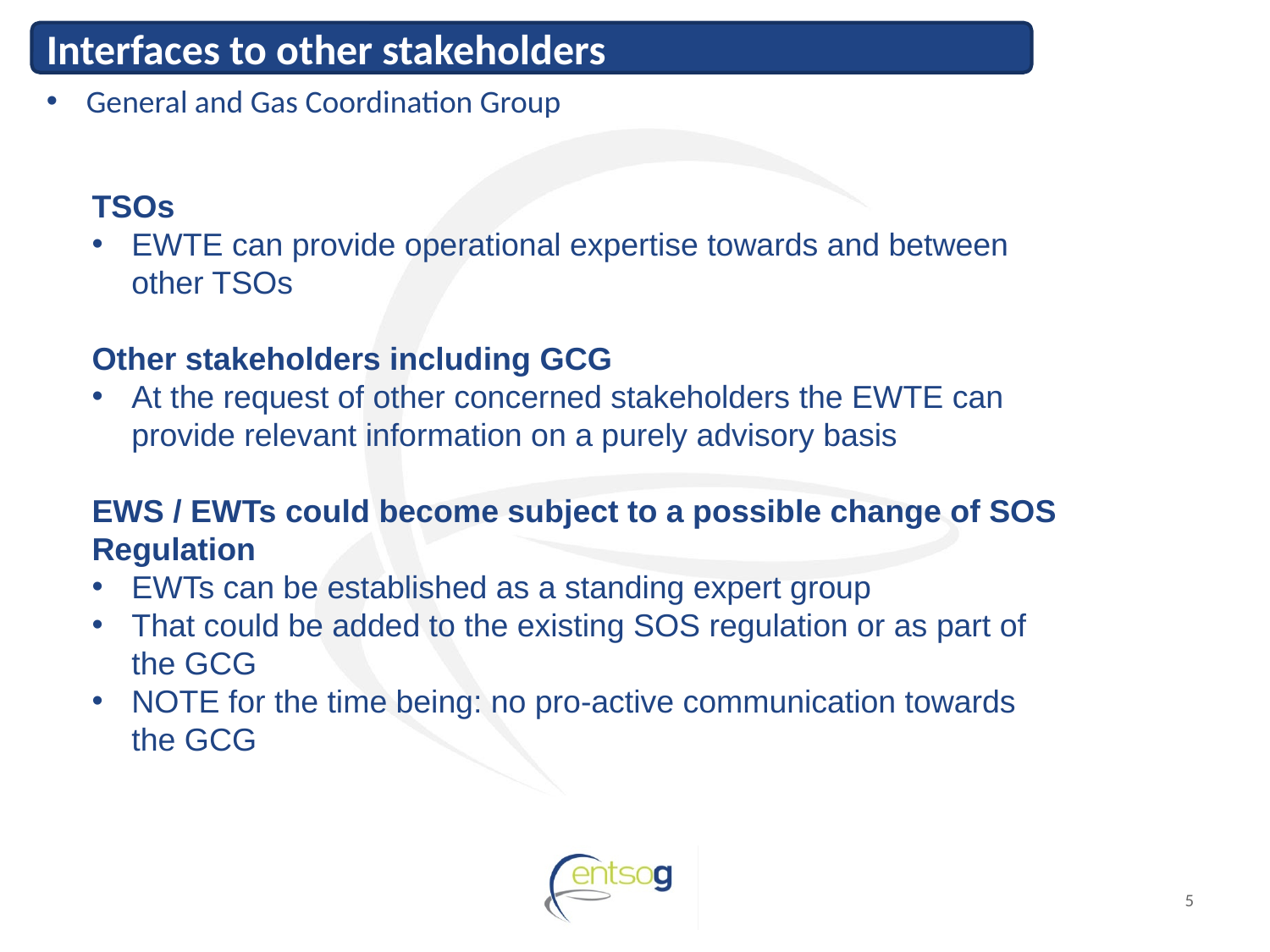

Interfaces to other stakeholders
General and Gas Coordination Group
TSOs
EWTE can provide operational expertise towards and between other TSOs

Other stakeholders including GCG
At the request of other concerned stakeholders the EWTE can provide relevant information on a purely advisory basis

EWS / EWTs could become subject to a possible change of SOS Regulation
EWTs can be established as a standing expert group
That could be added to the existing SOS regulation or as part of the GCG
NOTE for the time being: no pro-active communication towards the GCG
5